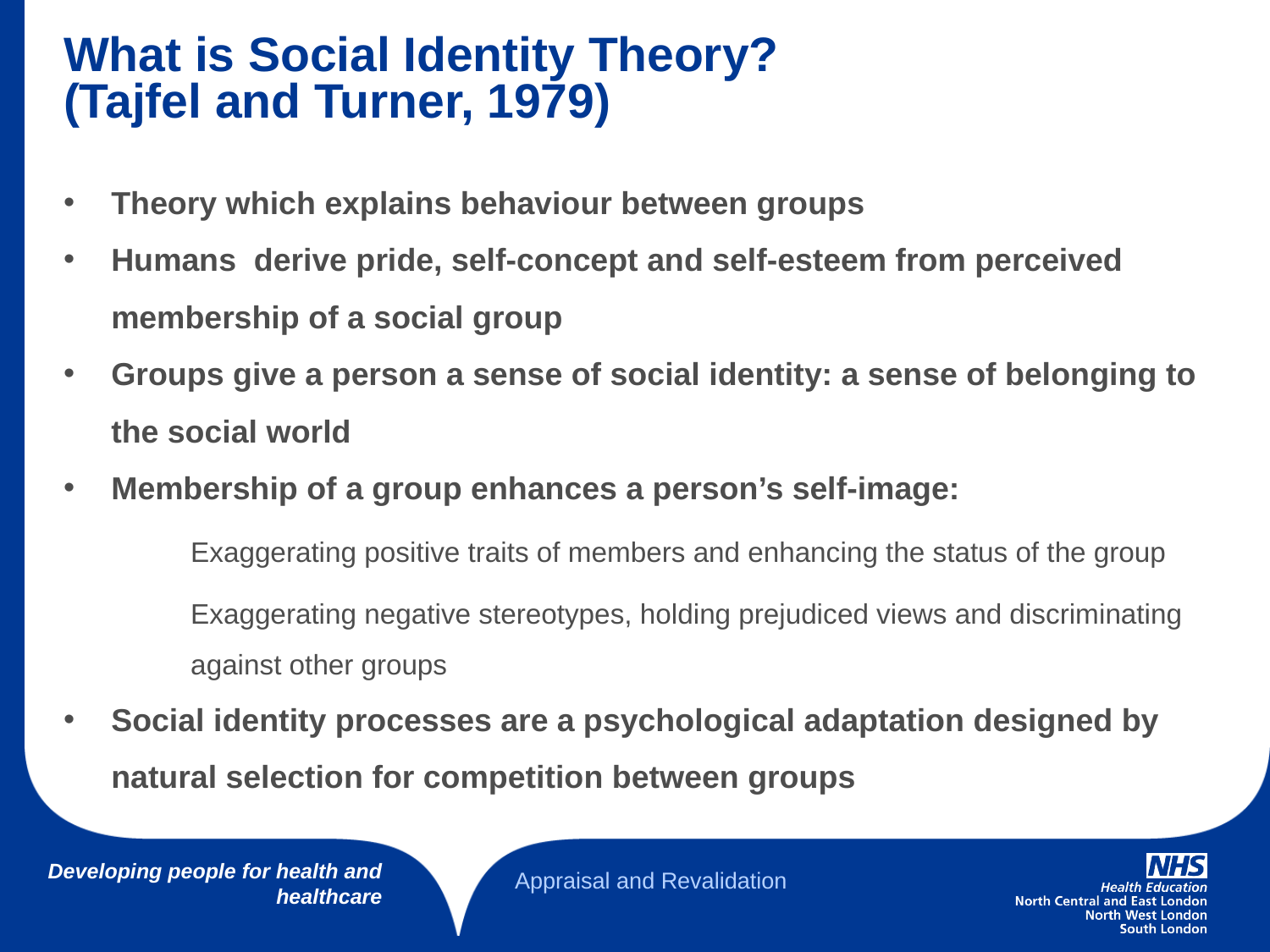

# What is Social Identity Theory? (Tajfel and Turner, 1979)
Theory which explains behaviour between groups
Humans  derive pride, self-concept and self-esteem from perceived membership of a social group
Groups give a person a sense of social identity: a sense of belonging to the social world
Membership of a group enhances a person’s self-image:
	Exaggerating positive traits of members and enhancing the status of the group
	Exaggerating negative stereotypes, holding prejudiced views and discriminating 	against other groups
Social identity processes are a psychological adaptation designed by natural selection for competition between groups